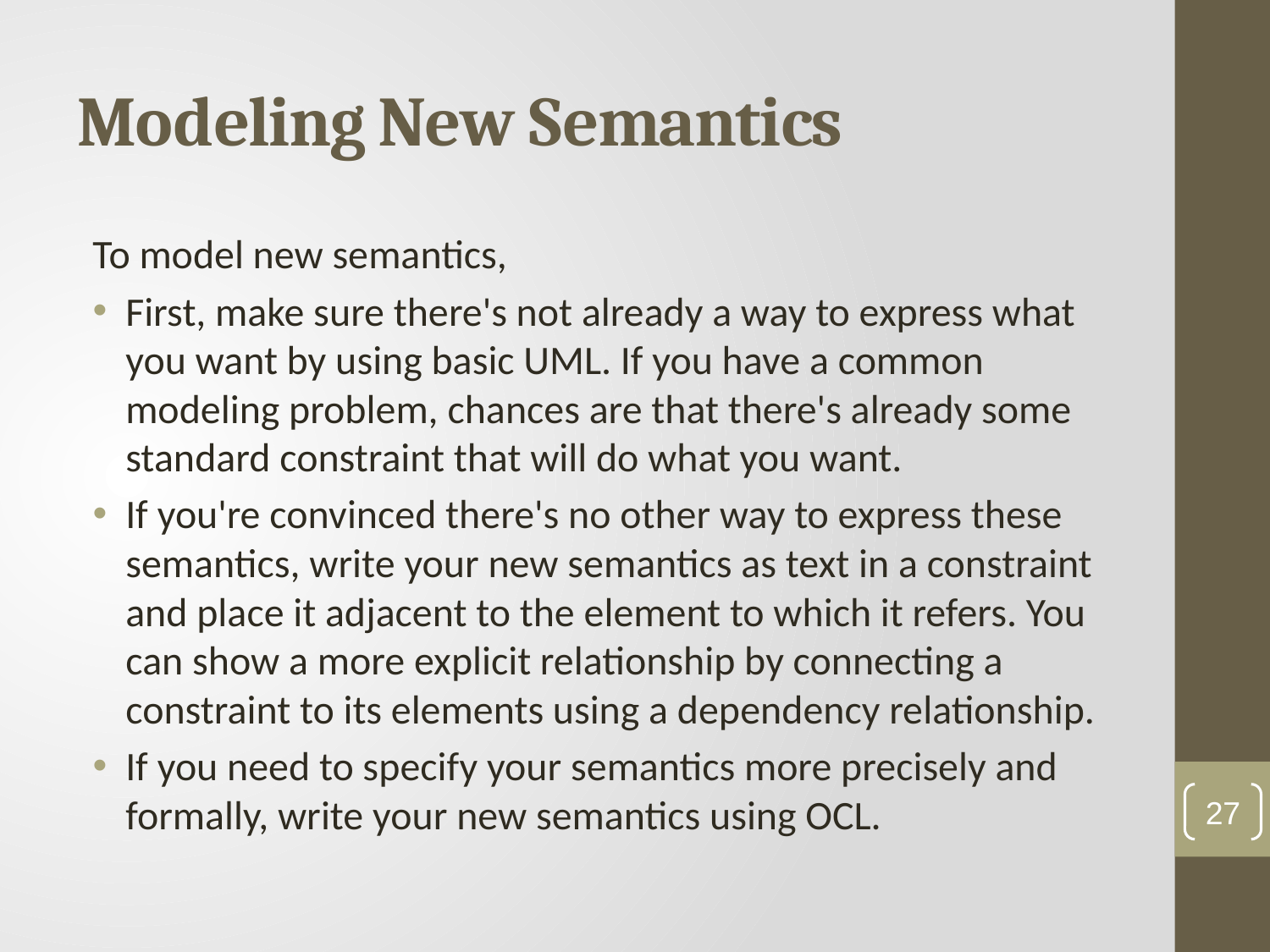

# Modeling New Semantics
To model new semantics,
First, make sure there's not already a way to express what you want by using basic UML. If you have a common modeling problem, chances are that there's already some standard constraint that will do what you want.
If you're convinced there's no other way to express these semantics, write your new semantics as text in a constraint and place it adjacent to the element to which it refers. You can show a more explicit relationship by connecting a constraint to its elements using a dependency relationship.
If you need to specify your semantics more precisely and formally, write your new semantics using OCL.
27